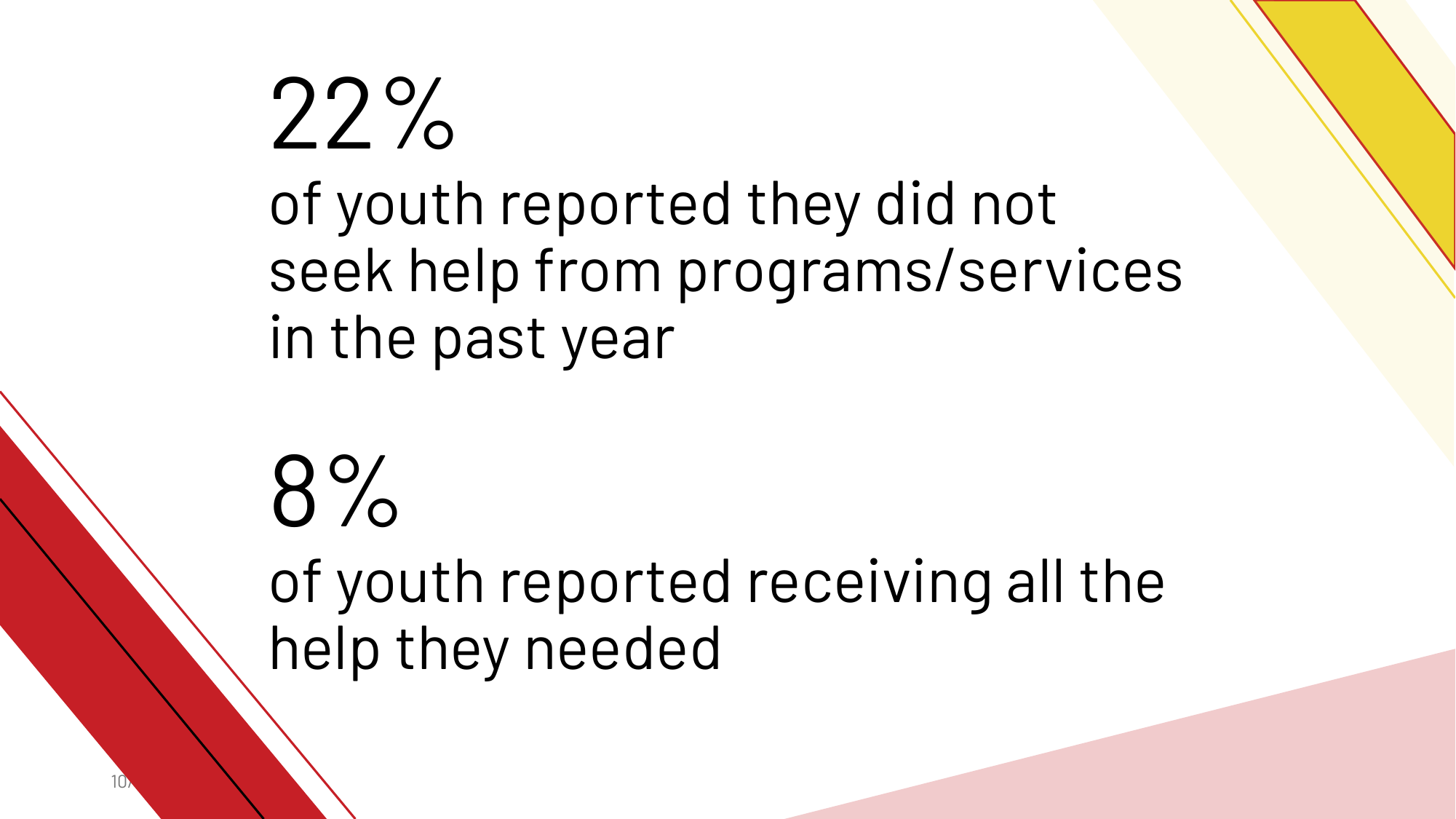

# 22% of youth reported they did not seek help from programs/services in the past year 8% of youth reported receiving all the help they needed